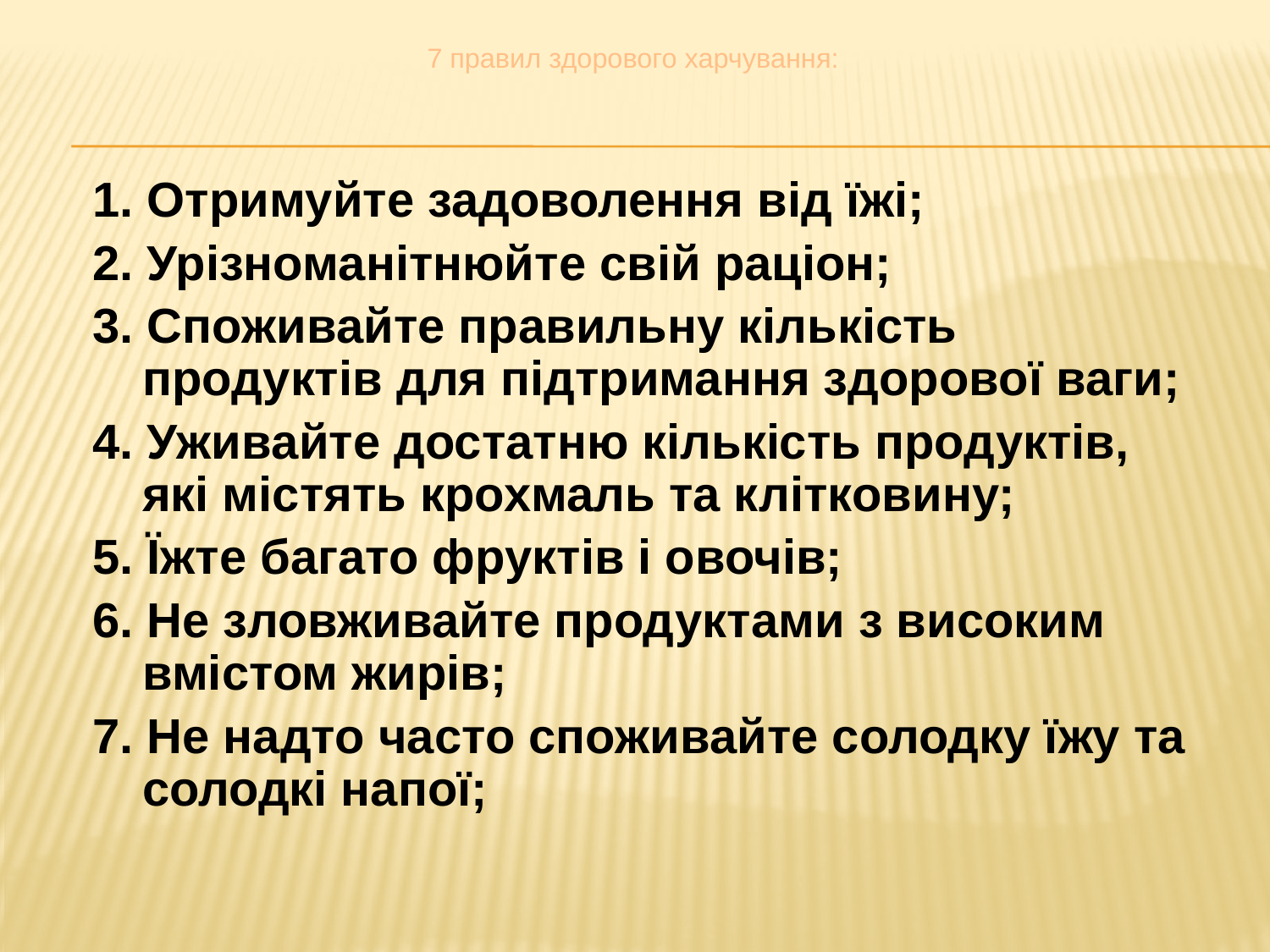

7 правил здорового харчування:
1. Отримуйте задоволення від їжі;
2. Урізноманітнюйте свій раціон;
3. Споживайте правильну кількість продуктів для підтримання здорової ваги;
4. Уживайте достатню кількість продуктів, які містять крохмаль та клітковину;
5. Їжте багато фруктів і овочів;
6. Не зловживайте продуктами з високим вмістом жирів;
7. Не надто часто споживайте солодку їжу та солодкі напої;